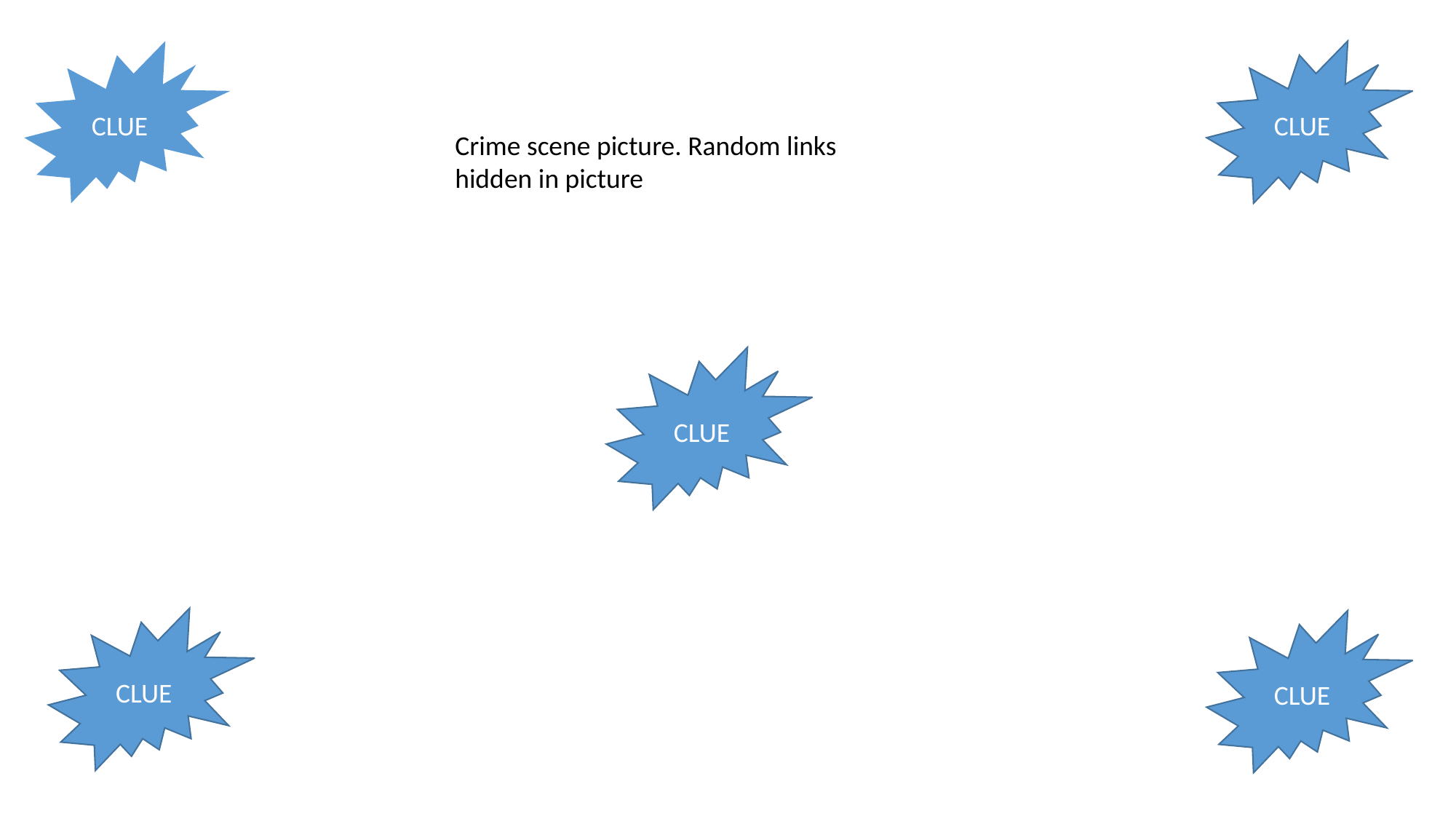

CLUE
CLUE
Crime scene picture. Random links hidden in picture
CLUE
CLUE
CLUE